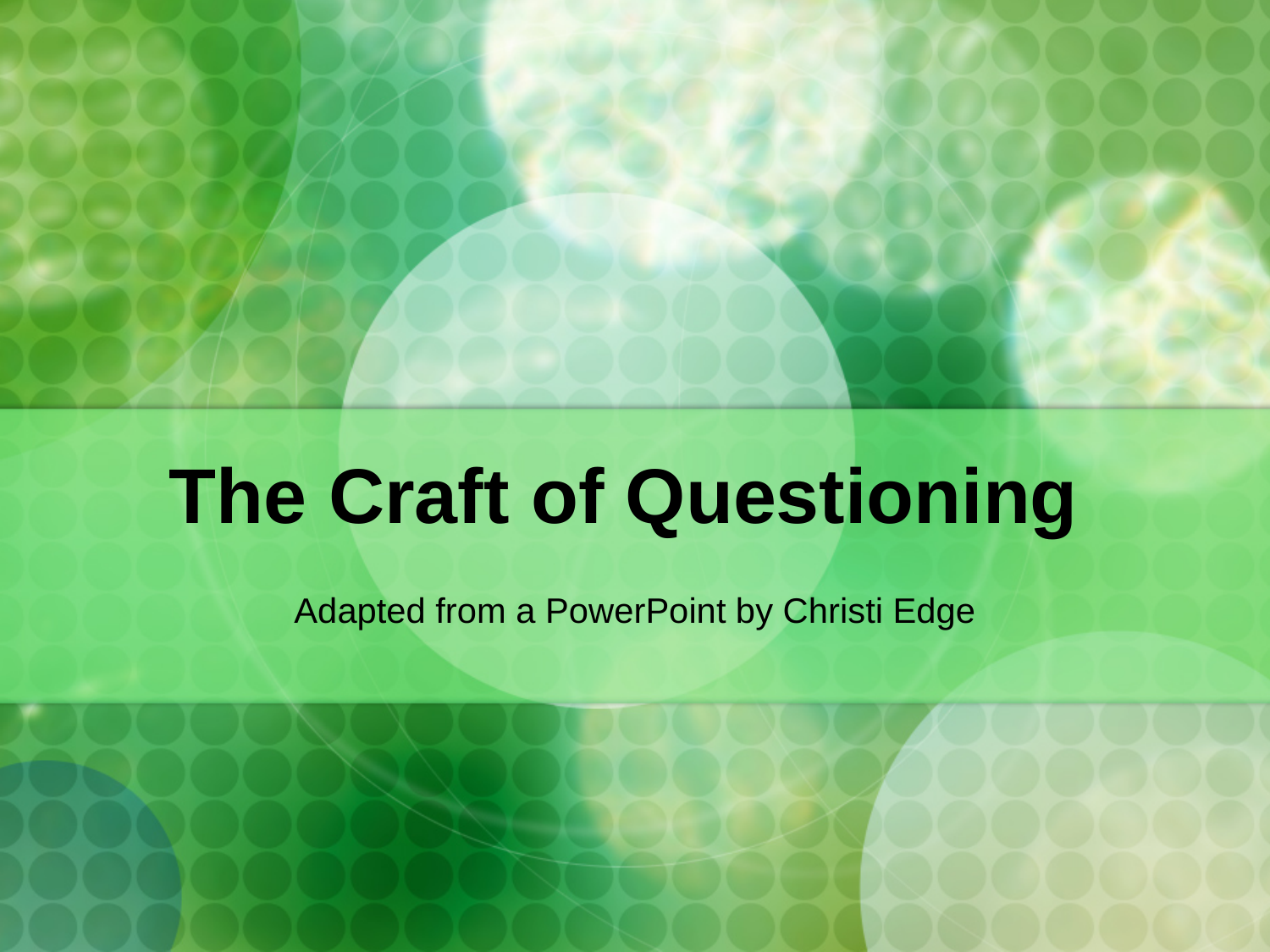

# The Craft of Questioning
Adapted from a PowerPoint by Christi Edge